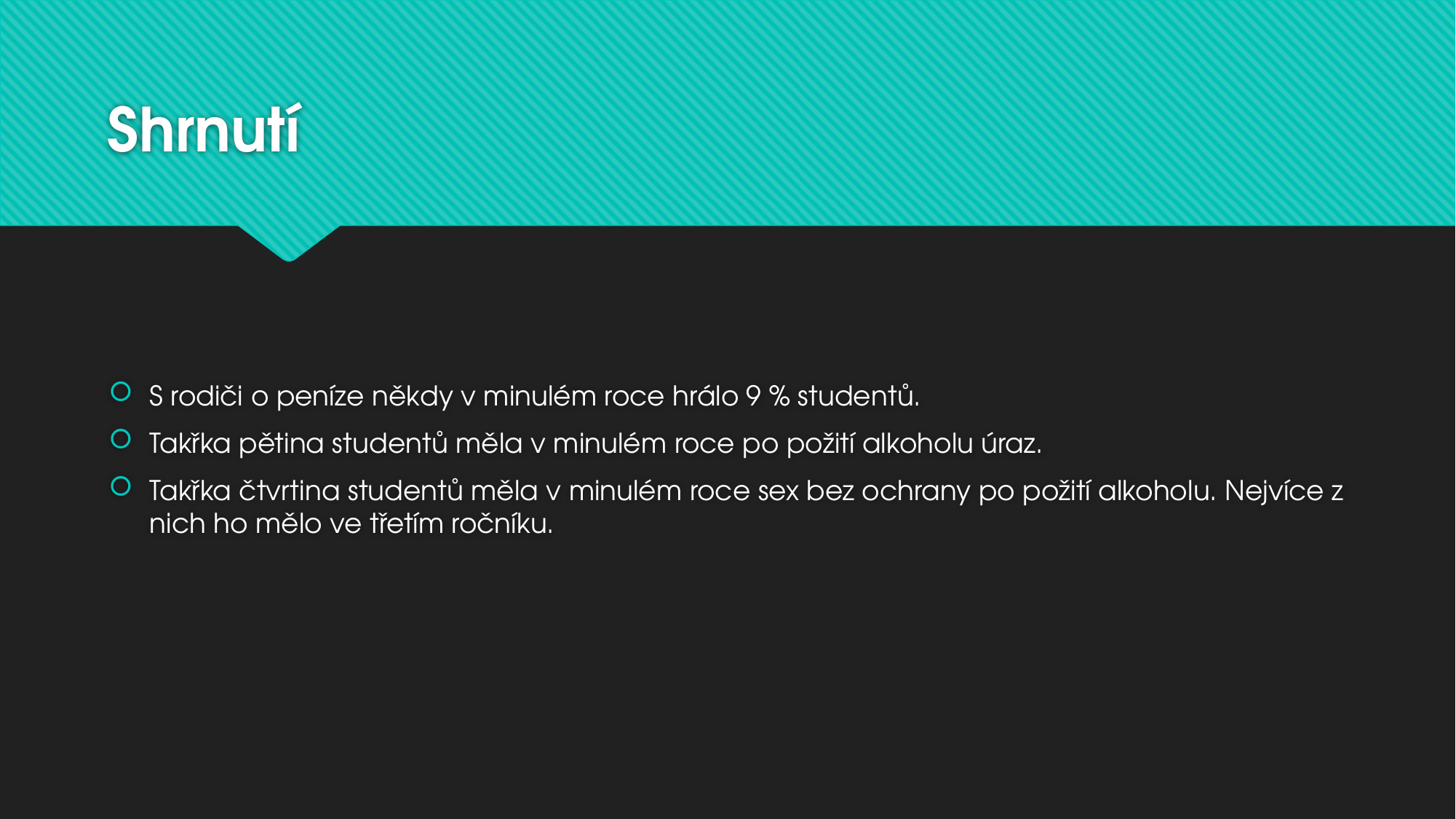

# Shrnutí
S rodiči o peníze někdy v minulém roce hrálo 9 % studentů.
Takřka pětina studentů měla v minulém roce po požití alkoholu úraz.
Takřka čtvrtina studentů měla v minulém roce sex bez ochrany po požití alkoholu. Nejvíce z nich ho mělo ve třetím ročníku.